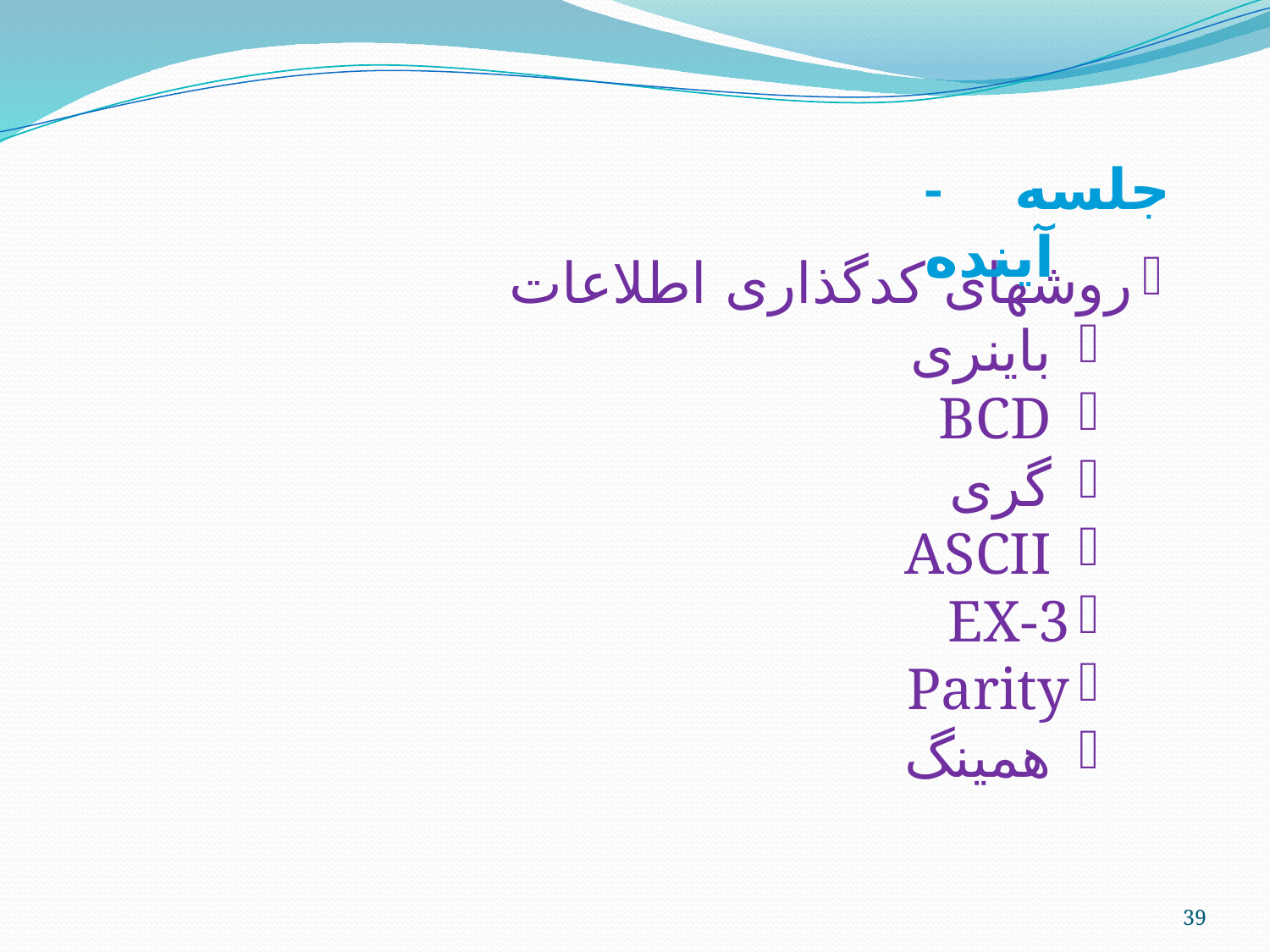

- جلسه آینده
روشهای کدگذاری اطلاعات
 باینری
 BCD
 گری
 ASCII
EX-3
Parity
 همینگ
39